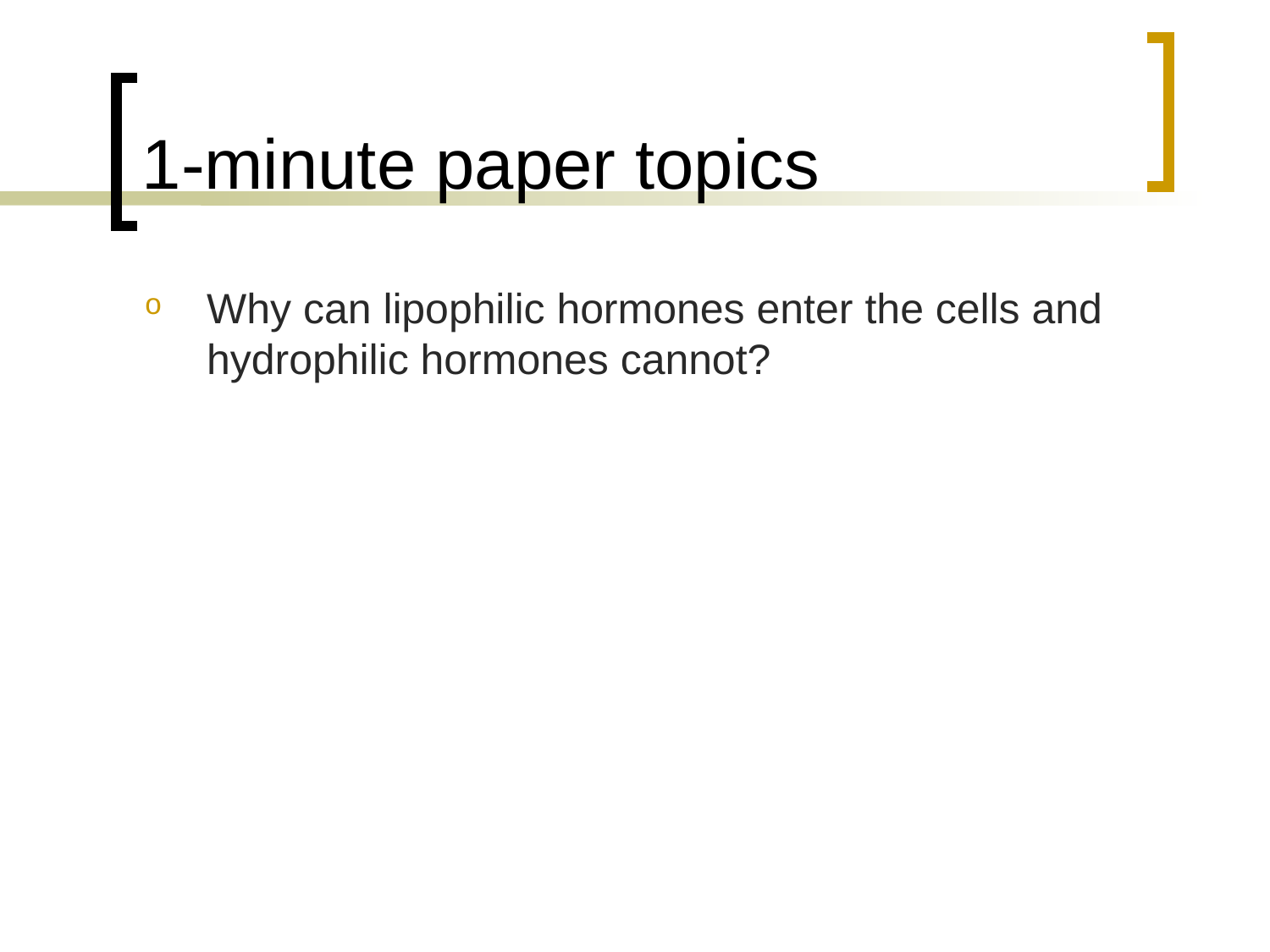

# 1-minute paper topics
Why can lipophilic hormones enter the cells and hydrophilic hormones cannot?